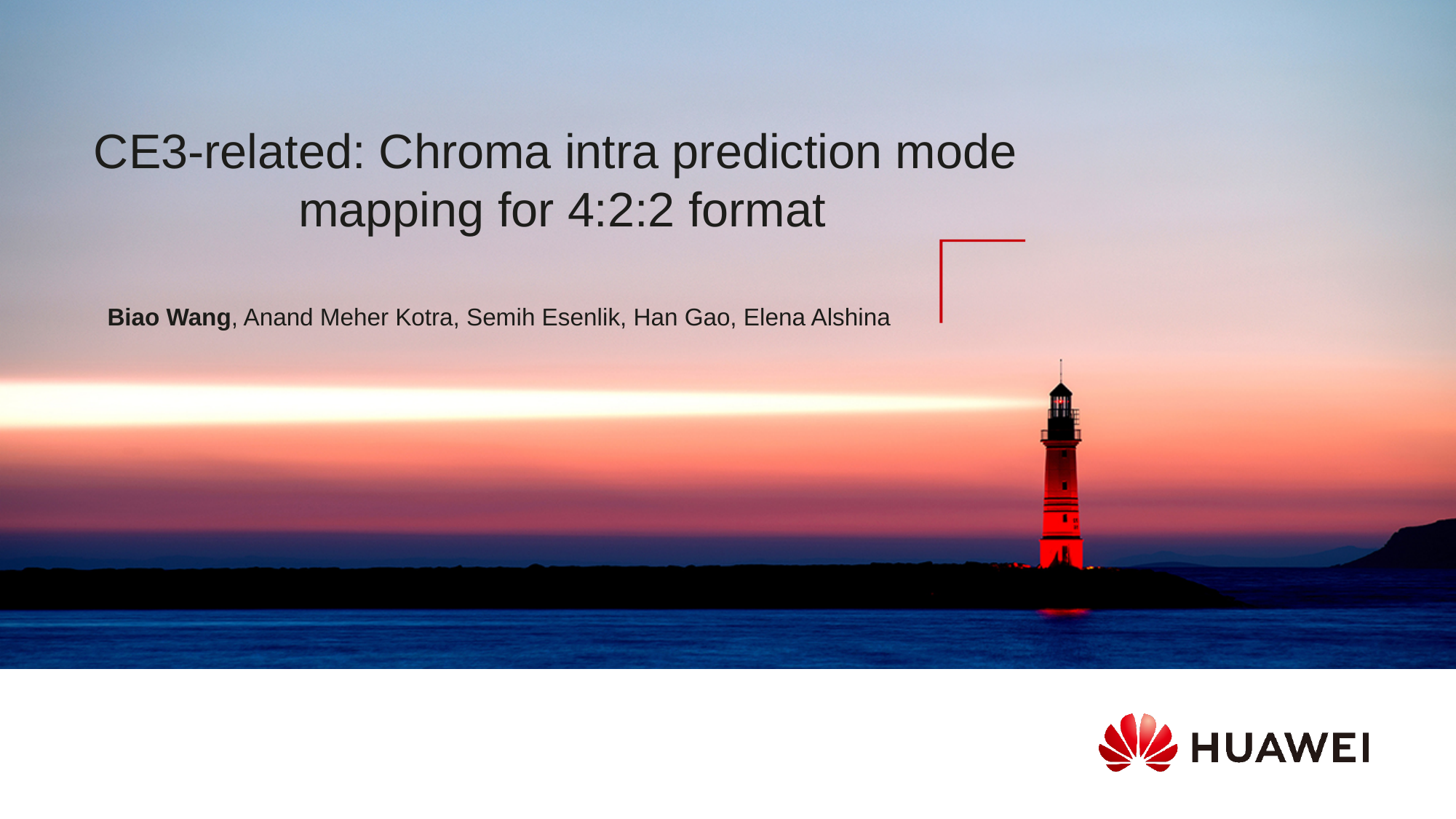

# CE3-related: Chroma intra prediction mode mapping for 4:2:2 format

Biao Wang, Anand Meher Kotra, Semih Esenlik, Han Gao, Elena Alshina